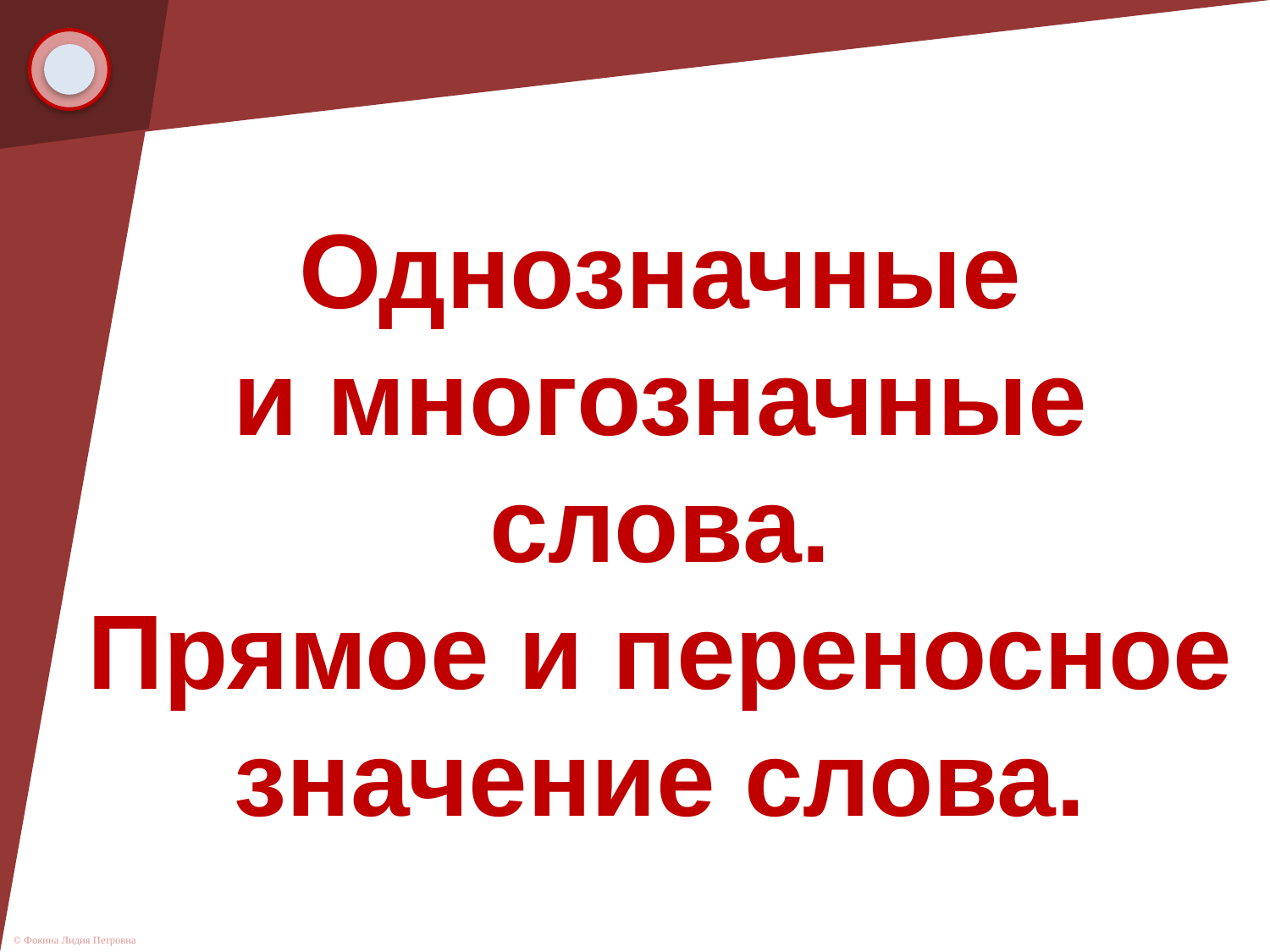

Однозначные
и многозначные слова.
Прямое и переносное значение слова.